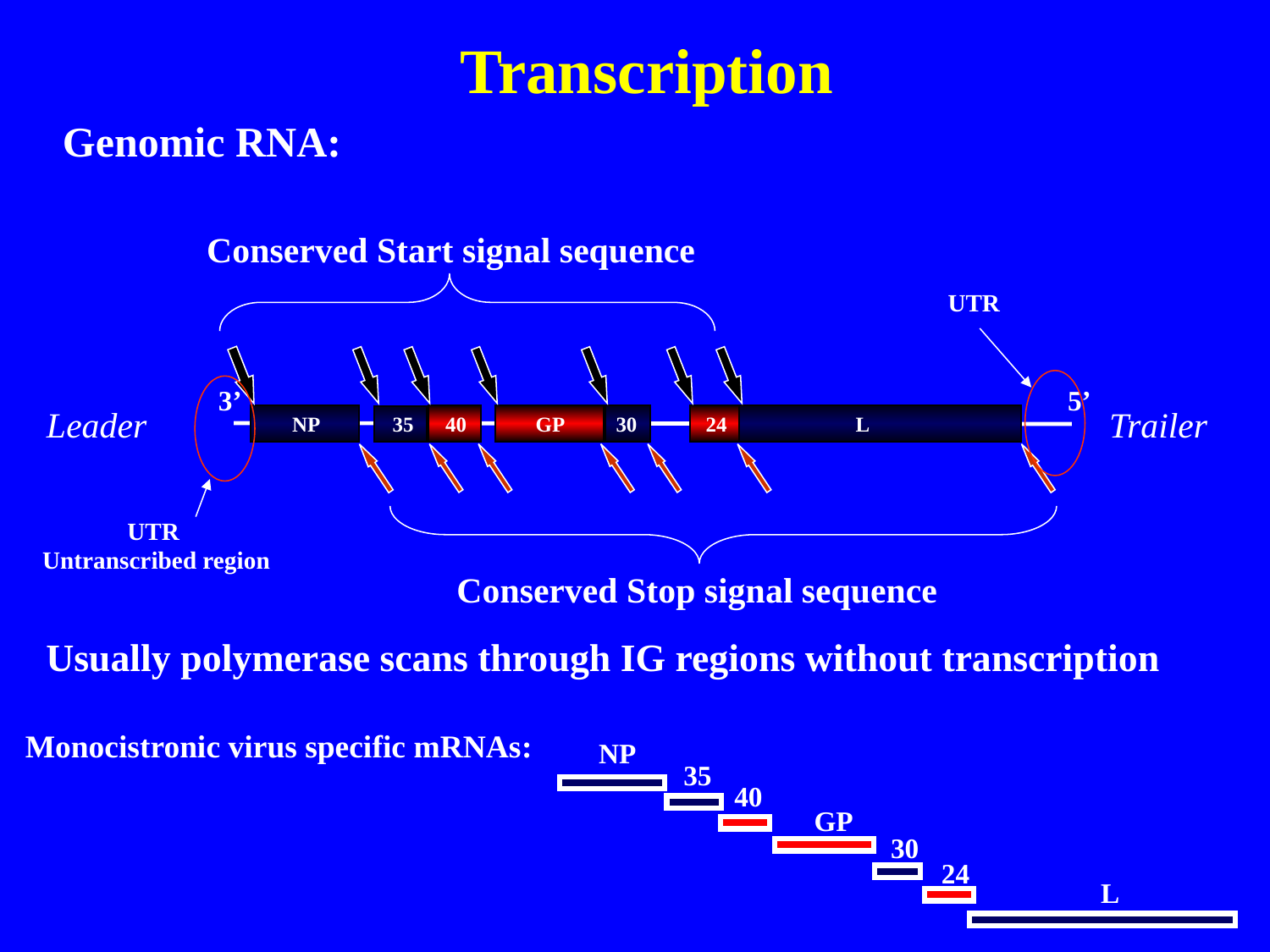

Transcription

Genomic RNA:

Conserved Start signal sequence
UTR

3’
5’
Leader
Trailer
NP
35
40
GP
30
24
L

UTR
Untranscribed region
Conserved Stop signal sequence
Usually polymerase scans through IG regions without transcription
Monocistronic virus specific mRNAs:
NP
35
40

GP

30

24

L